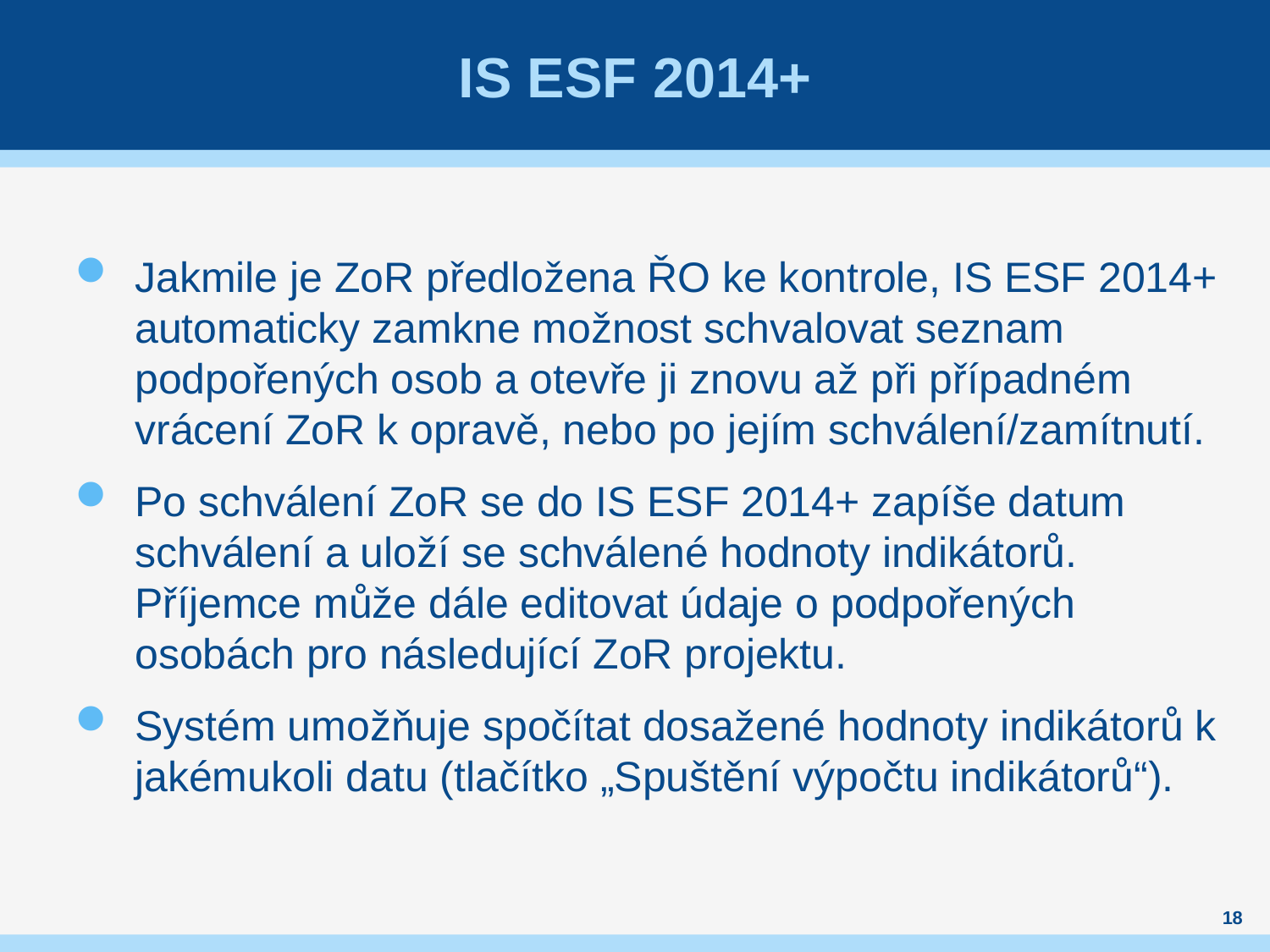

# IS ESF 2014+
Jakmile je ZoR předložena ŘO ke kontrole, IS ESF 2014+ automaticky zamkne možnost schvalovat seznam podpořených osob a otevře ji znovu až při případném vrácení ZoR k opravě, nebo po jejím schválení/zamítnutí.
Po schválení ZoR se do IS ESF 2014+ zapíše datum schválení a uloží se schválené hodnoty indikátorů. Příjemce může dále editovat údaje o podpořených osobách pro následující ZoR projektu.
Systém umožňuje spočítat dosažené hodnoty indikátorů k jakémukoli datu (tlačítko „Spuštění výpočtu indikátorů“).
18